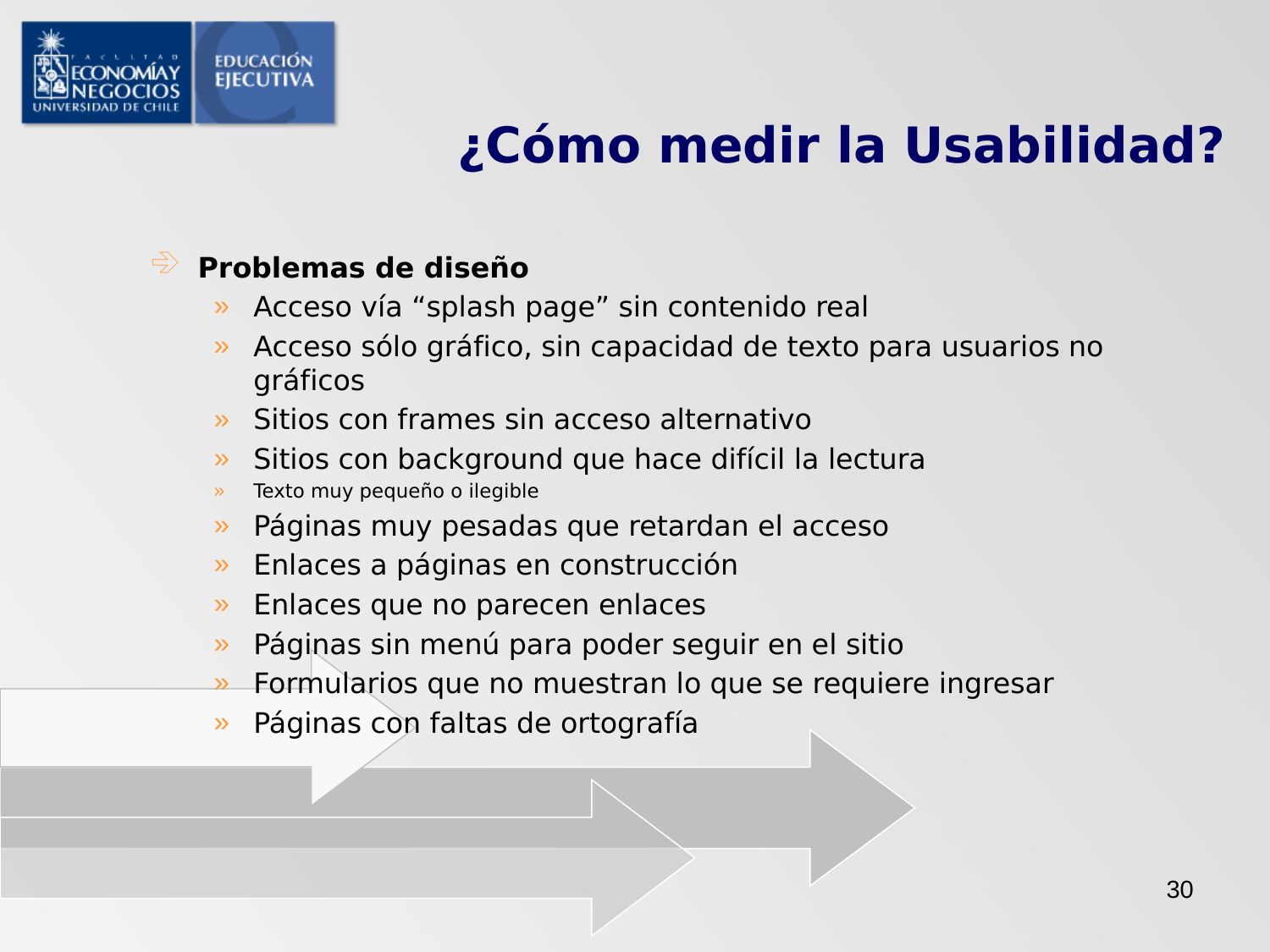

# ¿Cómo medir la Usabilidad?
Problemas de diseño
Acceso vía “splash page” sin contenido real
Acceso sólo gráfico, sin capacidad de texto para usuarios no gráficos
Sitios con frames sin acceso alternativo
Sitios con background que hace difícil la lectura
Texto muy pequeño o ilegible
Páginas muy pesadas que retardan el acceso
Enlaces a páginas en construcción
Enlaces que no parecen enlaces
Páginas sin menú para poder seguir en el sitio
Formularios que no muestran lo que se requiere ingresar
Páginas con faltas de ortografía
30